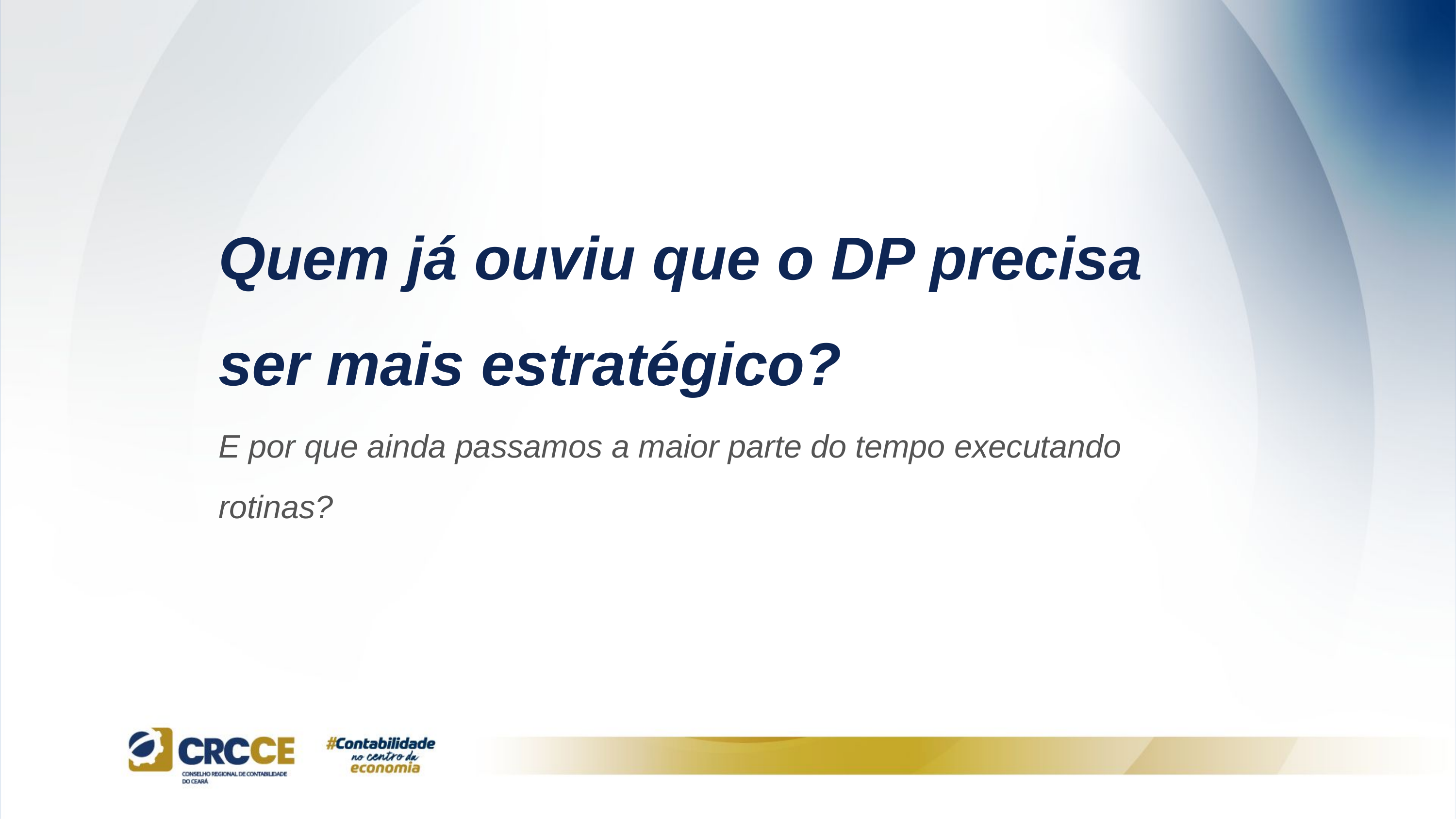

# Quem já ouviu que o DP precisa ser mais estratégico?
E por que ainda passamos a maior parte do tempo executando rotinas?